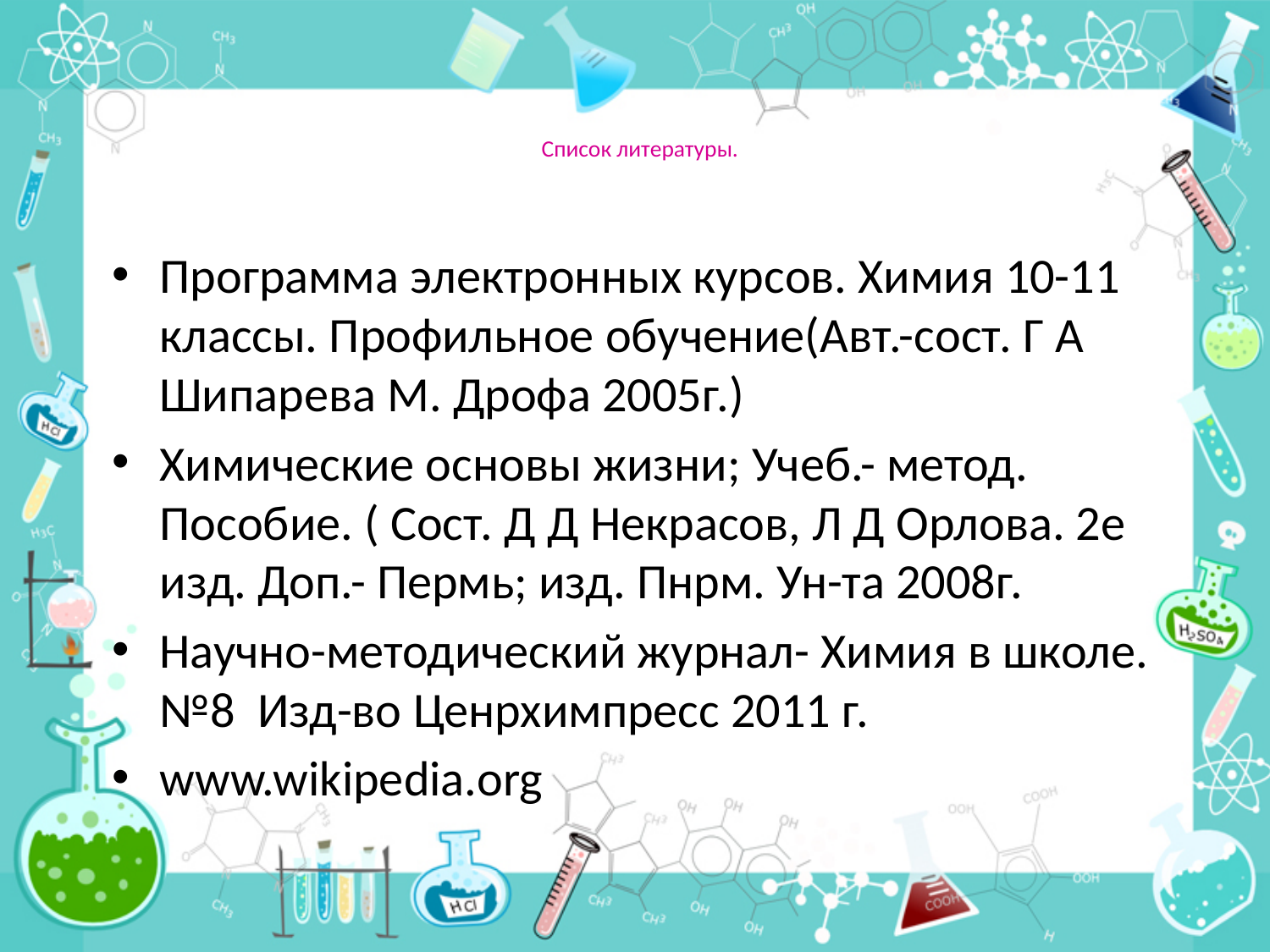

# Список литературы.
Программа электронных курсов. Химия 10-11 классы. Профильное обучение(Авт.-сост. Г А Шипарева М. Дрофа 2005г.)
Химические основы жизни; Учеб.- метод. Пособие. ( Сост. Д Д Некрасов, Л Д Орлова. 2е изд. Доп.- Пермь; изд. Пнрм. Ун-та 2008г.
Научно-методический журнал- Химия в школе.№8  Изд-во Ценрхимпресс 2011 г.
www.wikipedia.org